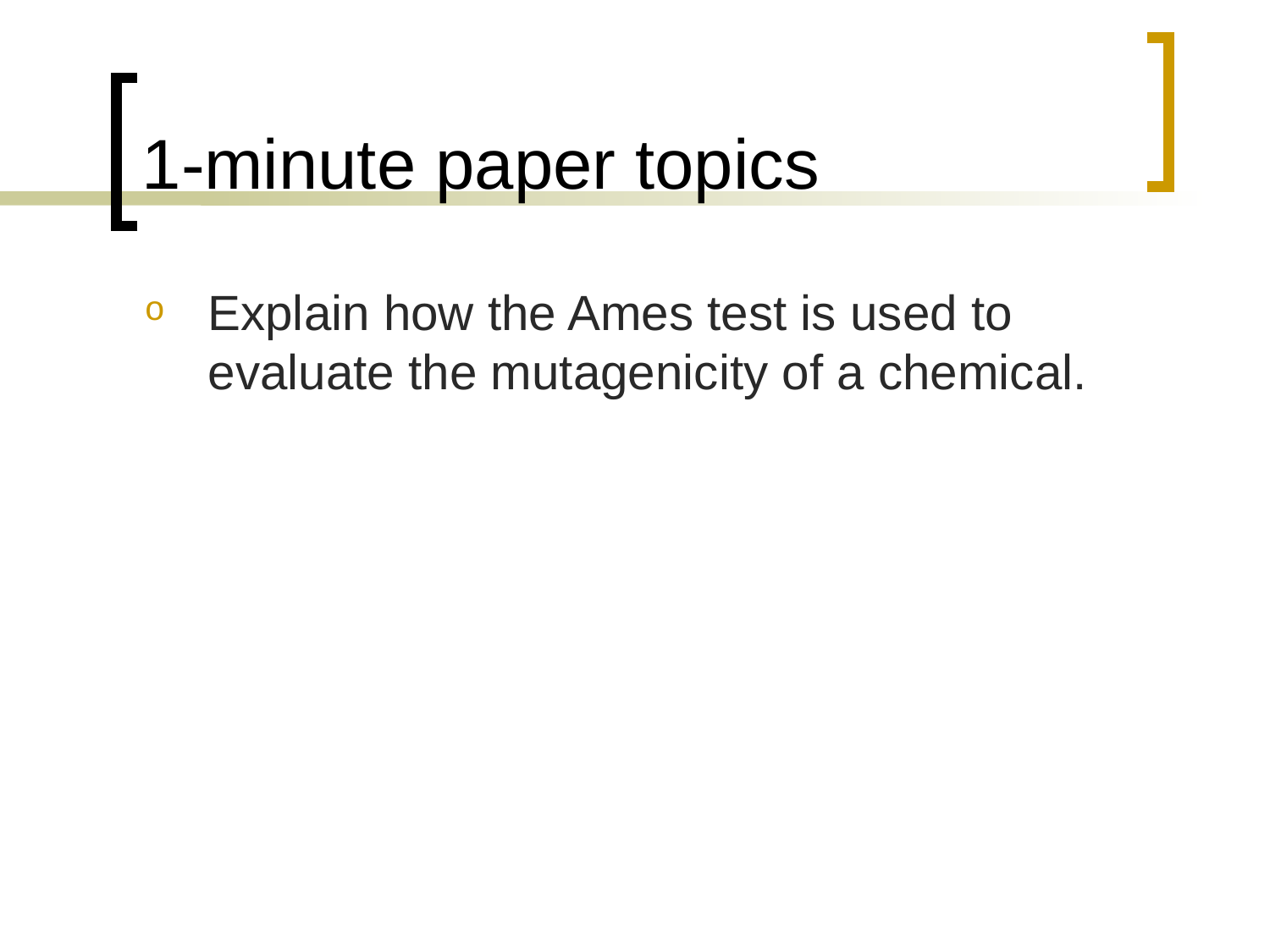

# 1-minute paper topics
Explain how the Ames test is used to evaluate the mutagenicity of a chemical.